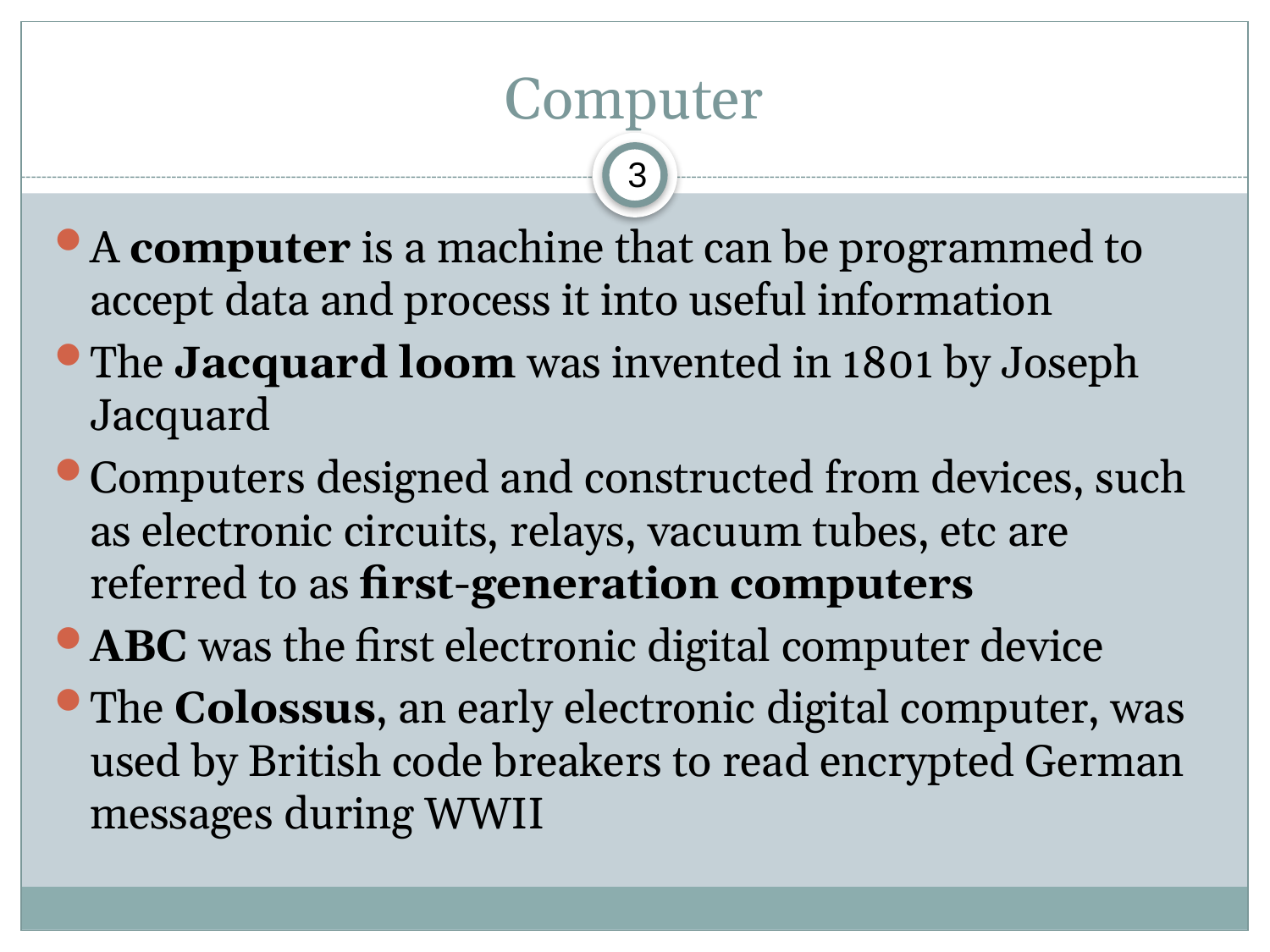

# Computer
3
A computer is a machine that can be programmed to accept data and process it into useful information
The Jacquard loom was invented in 1801 by Joseph Jacquard
Computers designed and constructed from devices, such as electronic circuits, relays, vacuum tubes, etc are referred to as first-generation computers
ABC was the first electronic digital computer device
The Colossus, an early electronic digital computer, was used by British code breakers to read encrypted German messages during WWII